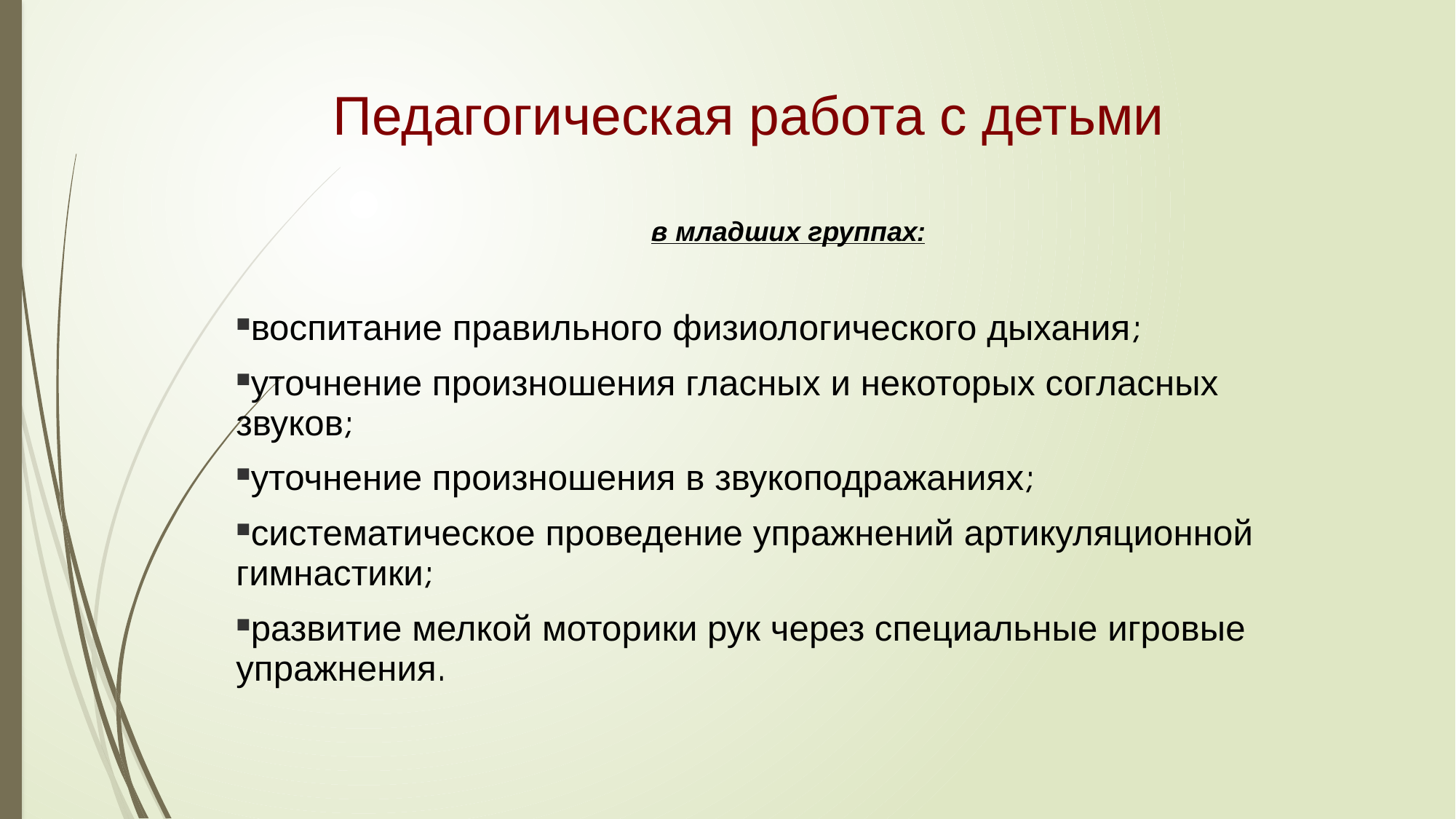

# Педагогическая работа с детьми
в младших группах:

воспитание правильного физиологического дыхания;
уточнение произношения гласных и некоторых согласных звуков;
уточнение произношения в звукоподражаниях;
систематическое проведение упражнений артикуляционной гимнастики;
развитие мелкой моторики рук через специальные игровые упражнения.